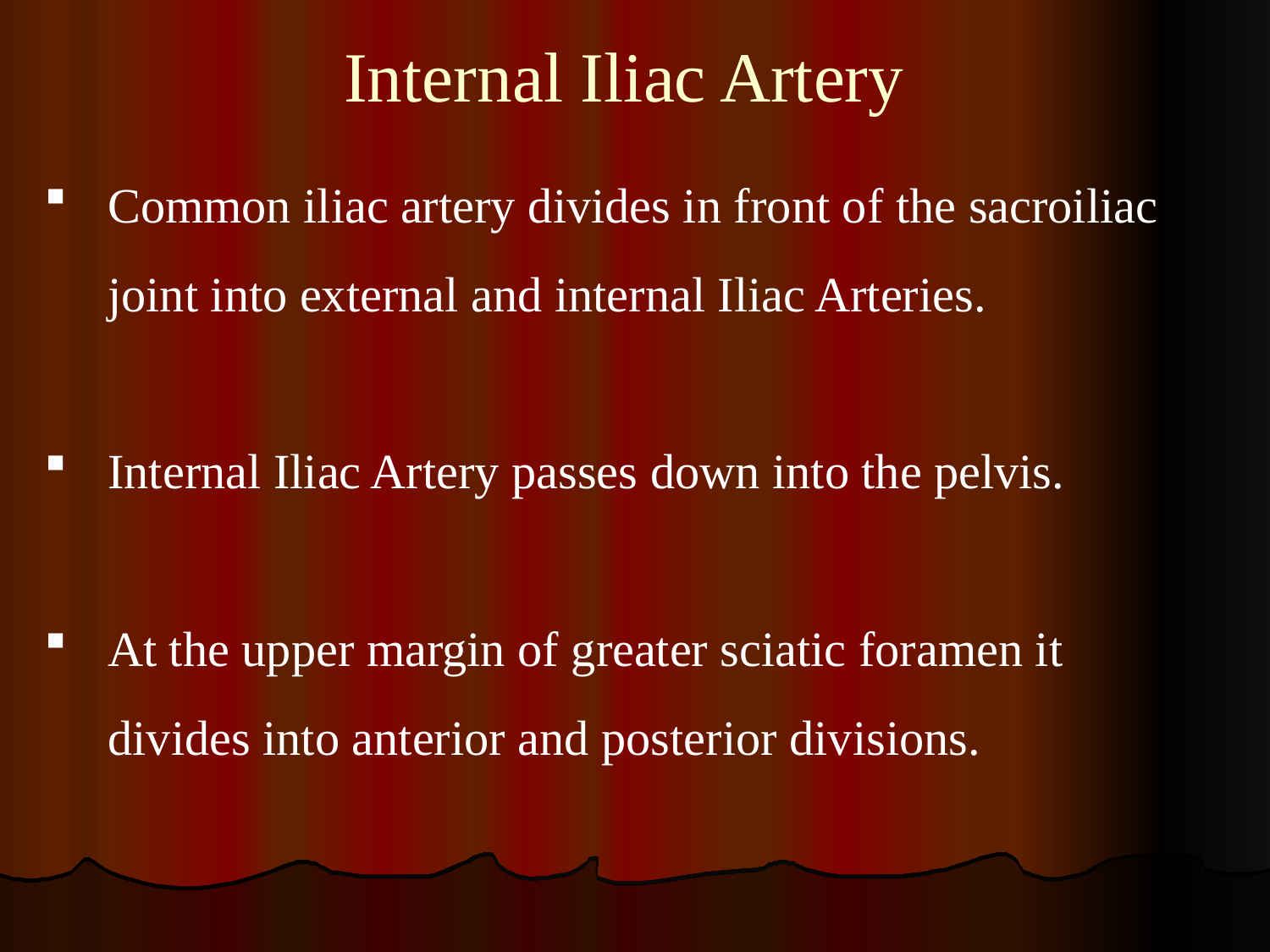

# Internal Iliac Artery
Common iliac artery divides in front of the sacroiliac joint into external and internal Iliac Arteries.

Internal Iliac Artery passes down into the pelvis.

At the upper margin of greater sciatic foramen it divides into anterior and posterior divisions.